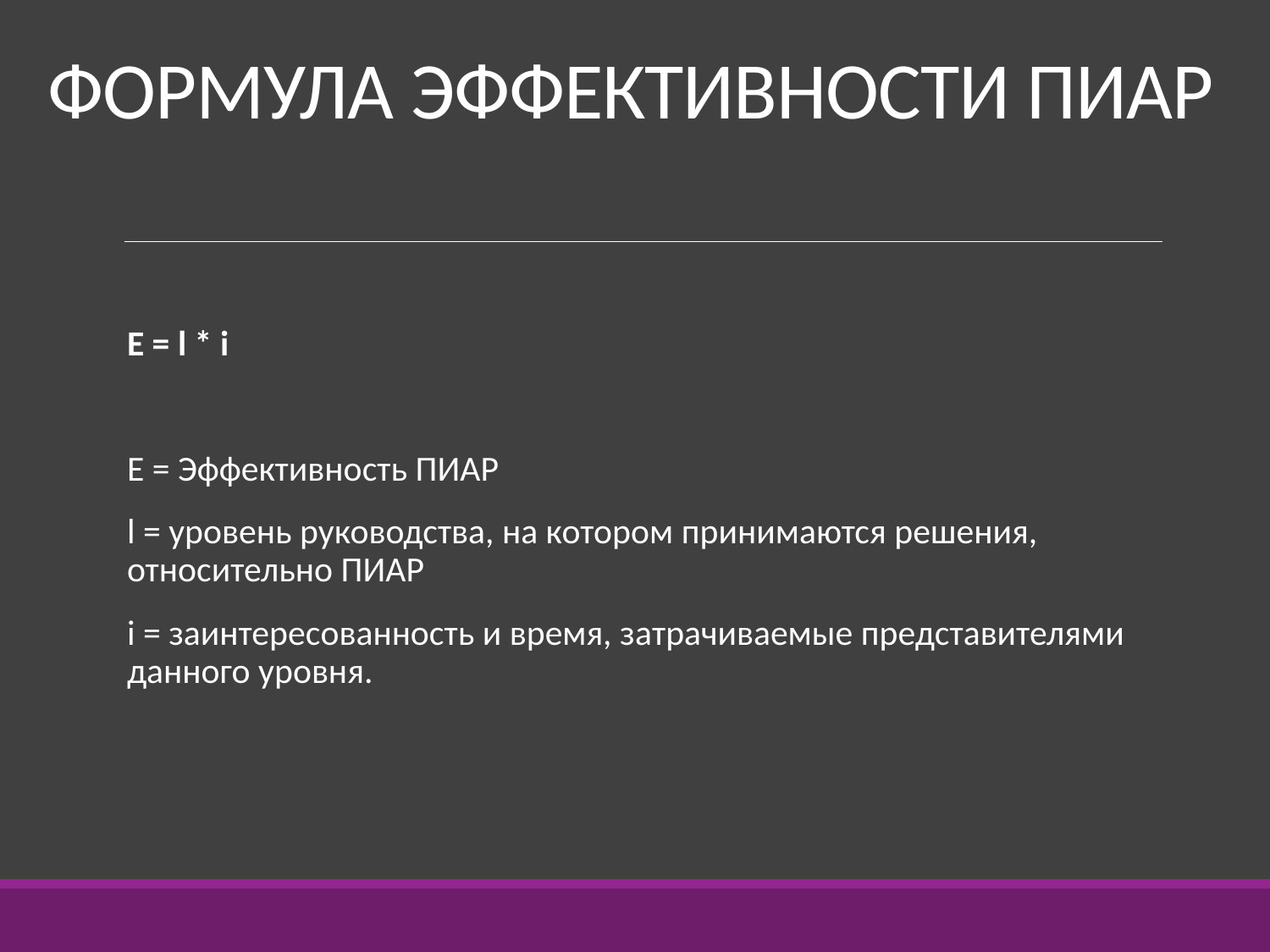

# ФОРМУЛА ЭФФЕКТИВНОСТИ ПИАР

E = l * i

E = Эффективность ПИАР
l = уровень руководства, на котором принимаются решения, относительно ПИАР
i = заинтересованность и время, затрачиваемые представителями данного уровня.